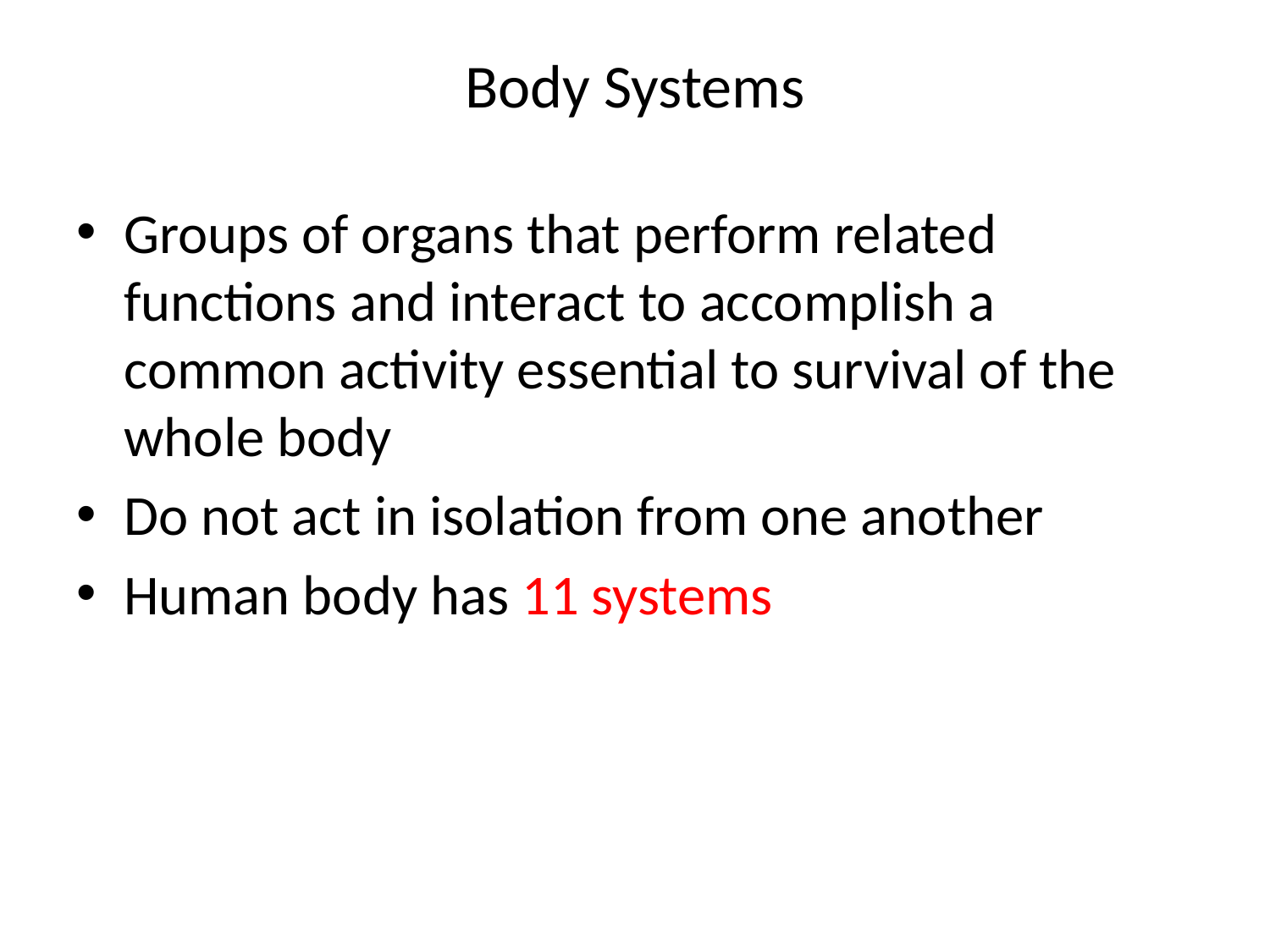

# Body Systems
Groups of organs that perform related functions and interact to accomplish a common activity essential to survival of the whole body
Do not act in isolation from one another
Human body has 11 systems